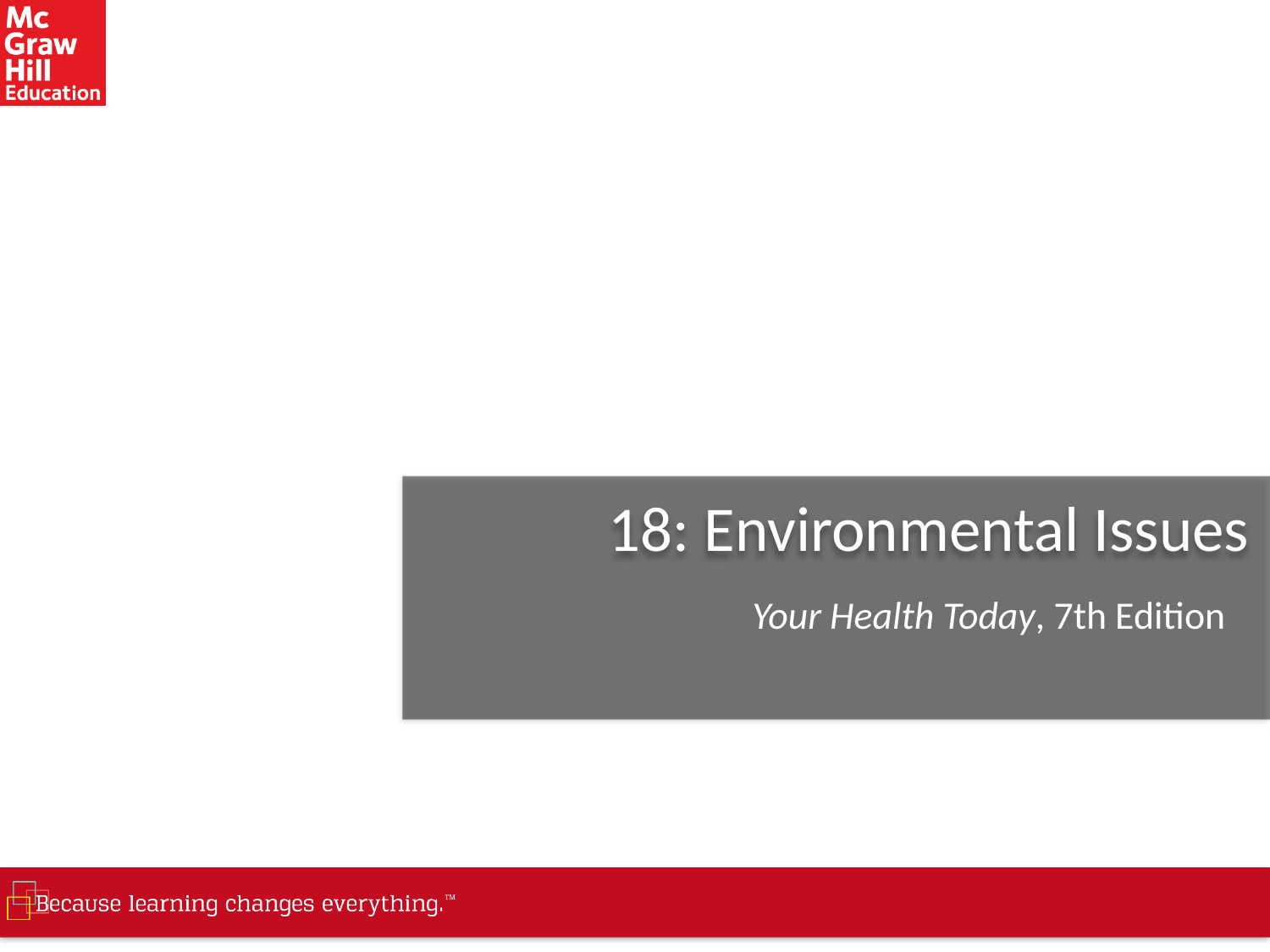

# 18: Environmental Issues
Your Health Today, 7th Edition
© 2019 McGraw-Hill Education. All rights reserved. Authorized only for instructor use in the classroom. No reproduction or further distribution permitted without the prior written consent of McGraw-Hill Education.